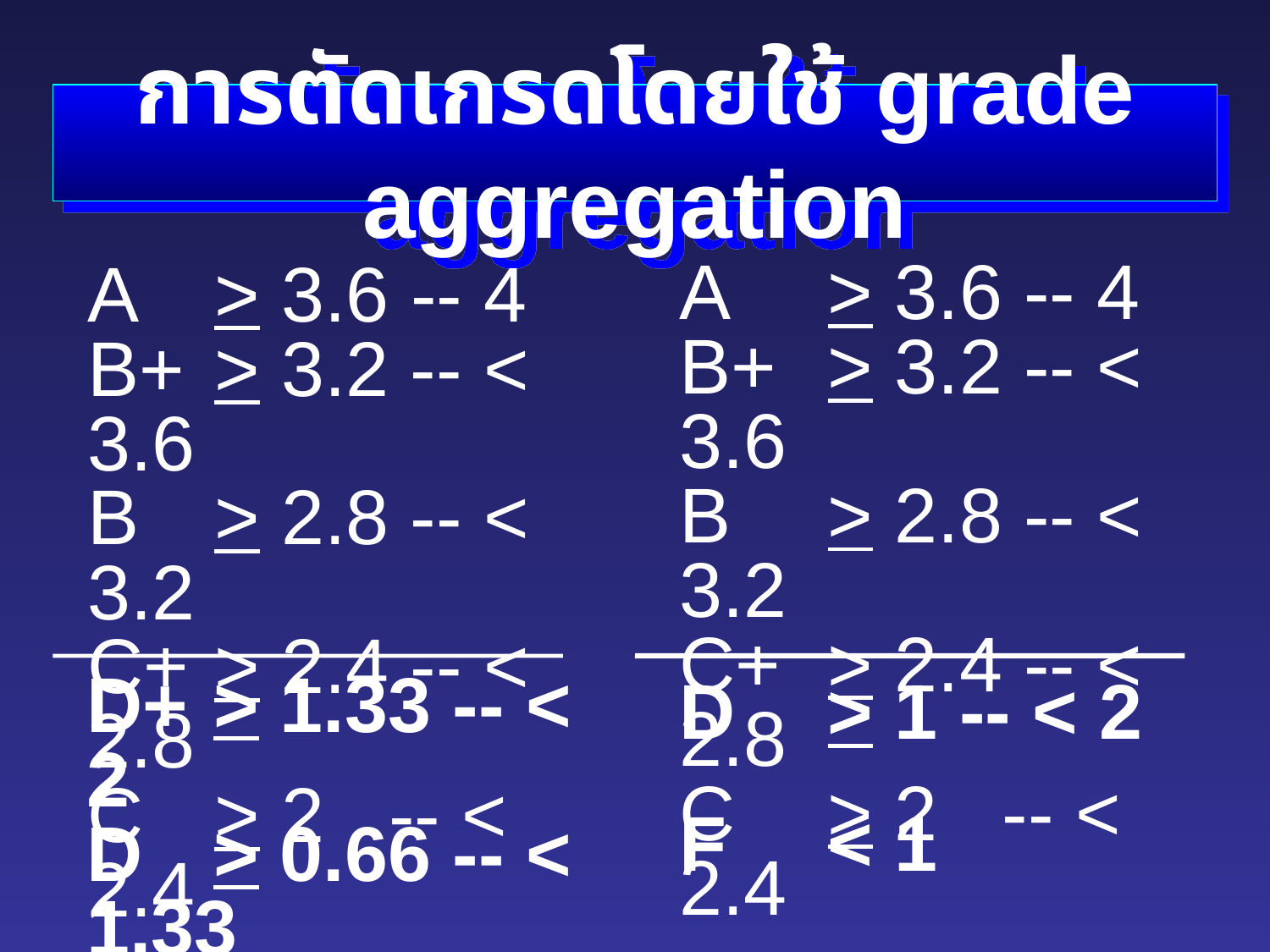

# การตัดเกรดโดยใช้ grade aggregation
A	 > 3.6 -- 4
B+	 > 3.2 -- < 3.6
B	 > 2.8 -- < 3.2
C+	 > 2.4 -- < 2.8
C	 > 2   -- < 2.4

A	> 3.6 -- 4
B+	> 3.2 -- < 3.6
B	> 2.8 -- < 3.2
C+	> 2.4 -- < 2.8
C	> 2   -- < 2.4

D	 > 1 -- < 2
F	 < 1
D+	> 1.33 -- < 2
D	> 0.66 -- < 1.33
F	< 1